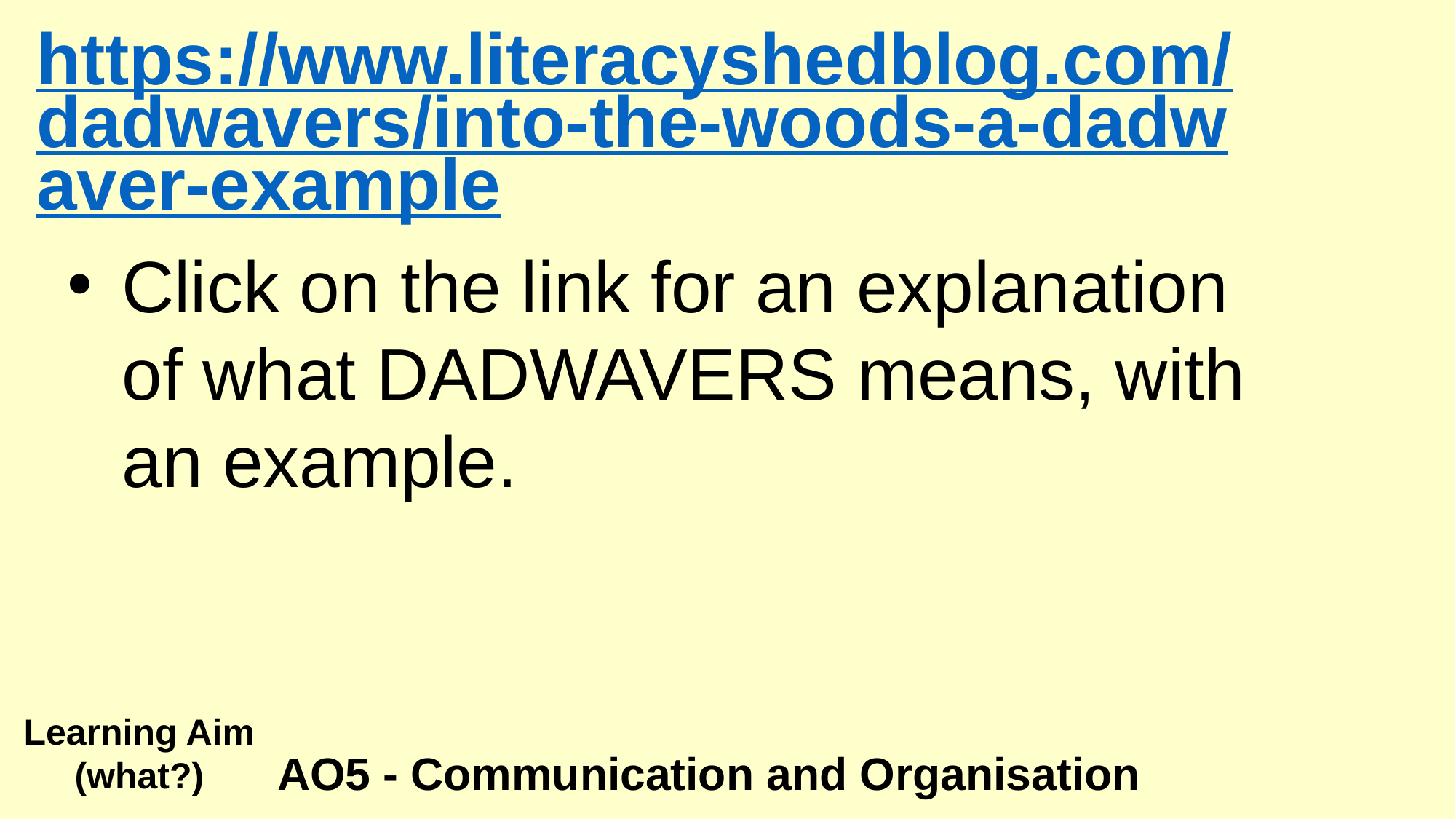

# https://www.literacyshedblog.com/dadwavers/into-the-woods-a-dadwaver-example

Click on the link for an explanation of what DADWAVERS means, with an example.

Learning Aim
(what?)
AO5 - Communication and Organisation